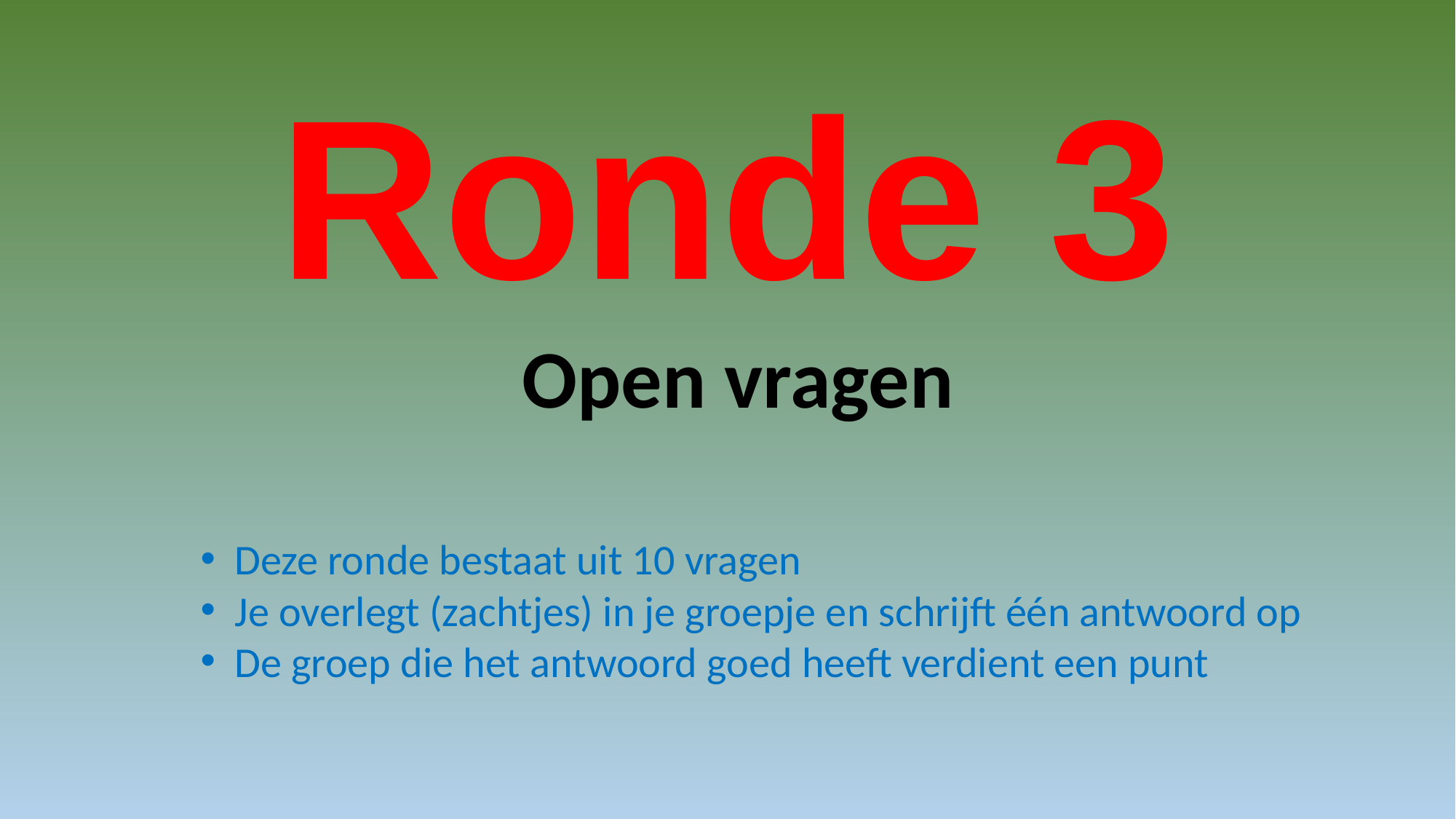

# Ronde 3
Open vragen
Deze ronde bestaat uit 10 vragen
Je overlegt (zachtjes) in je groepje en schrijft één antwoord op
De groep die het antwoord goed heeft verdient een punt